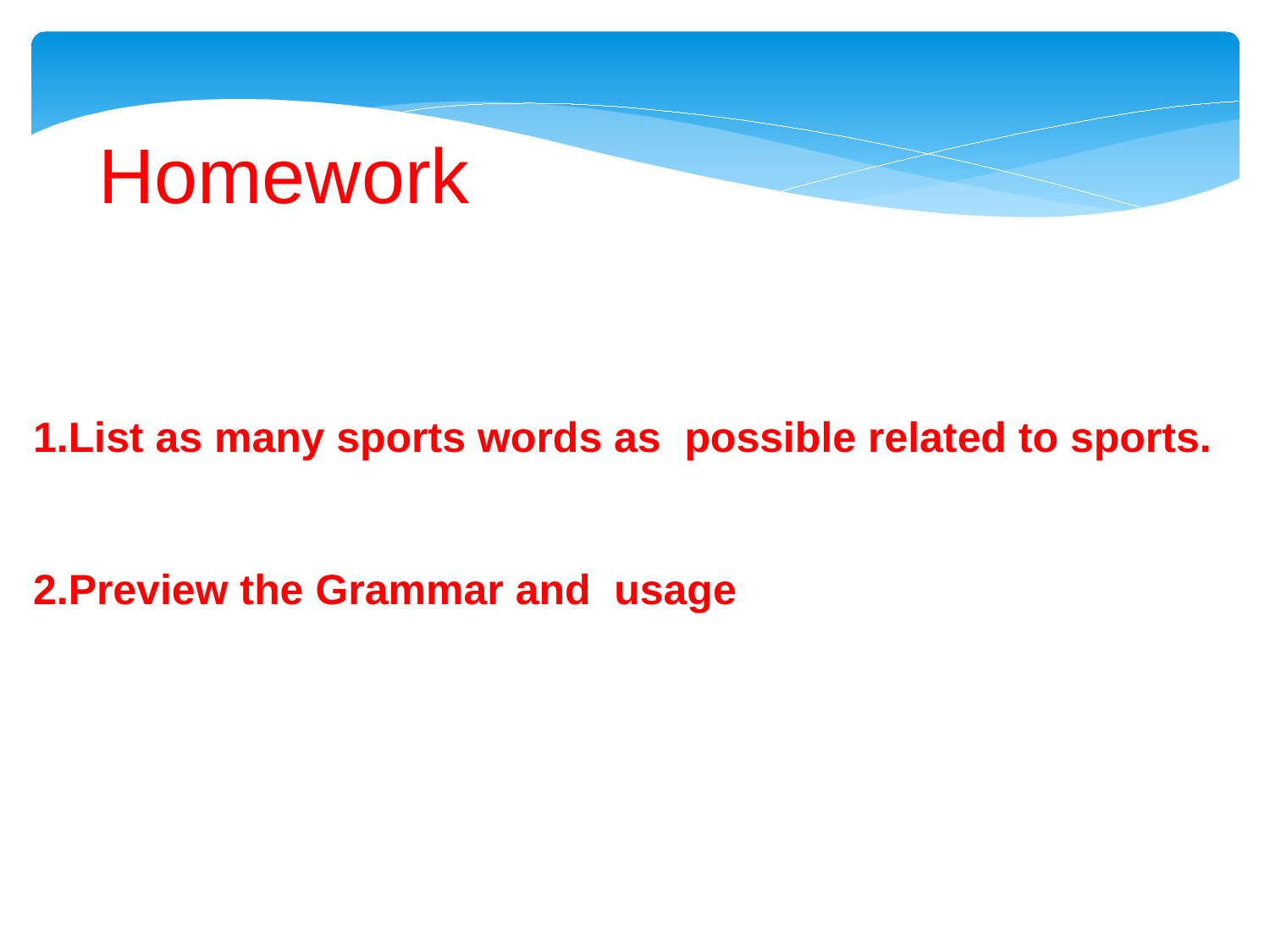

Homework
1.List as many sports words as  possible related to sports.

2.Preview the Grammar and  usage